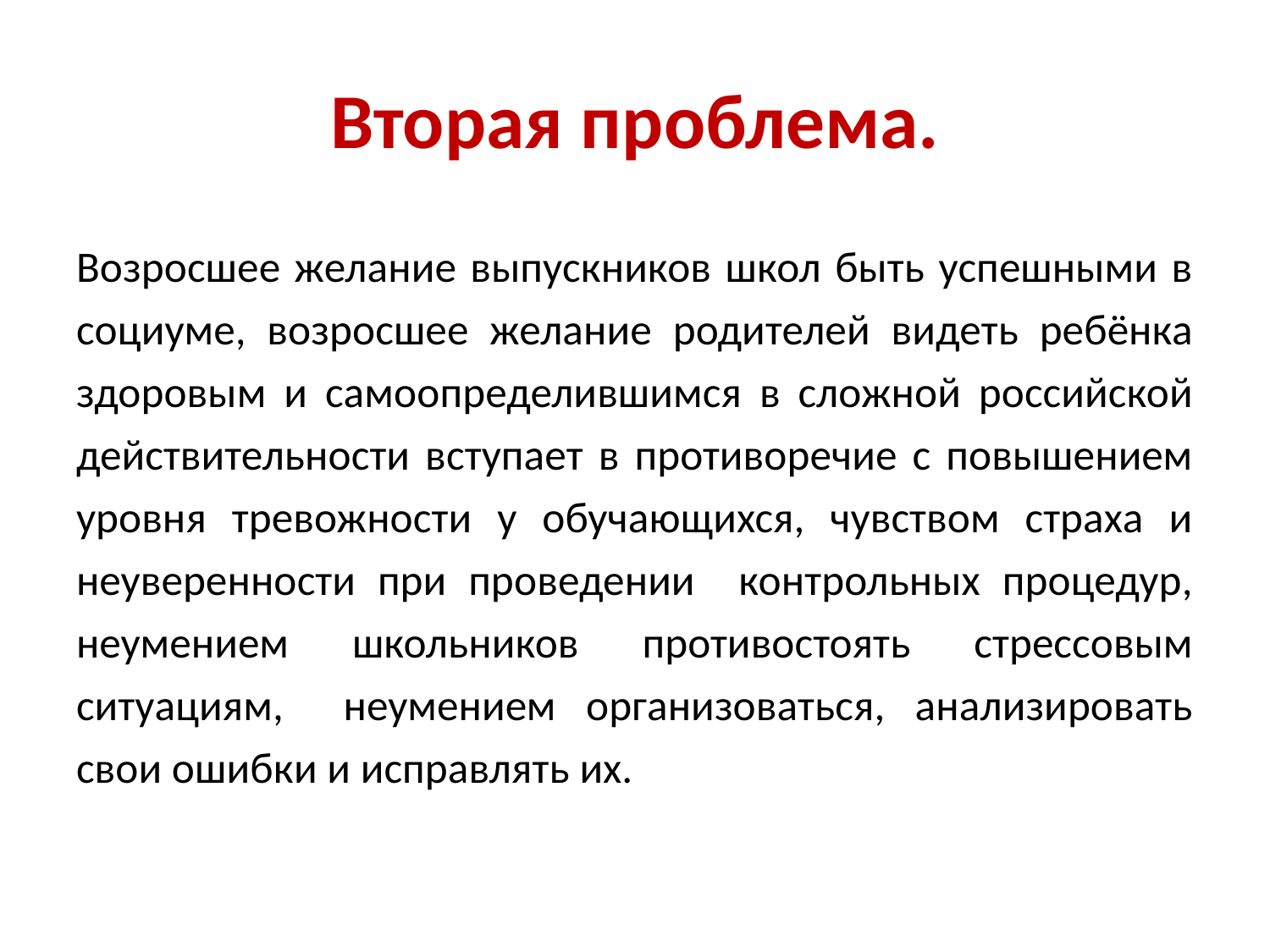

# Вторая проблема.
Возросшее желание выпускников школ быть успешными в социуме, возросшее желание родителей видеть ребёнка здоровым и самоопределившимся в сложной российской действительности вступает в противоречие с повышением уровня тревожности у обучающихся, чувством страха и неуверенности при проведении  контрольных процедур, неумением школьников противостоять стрессовым ситуациям,  неумением организоваться, анализировать свои ошибки и исправлять их.